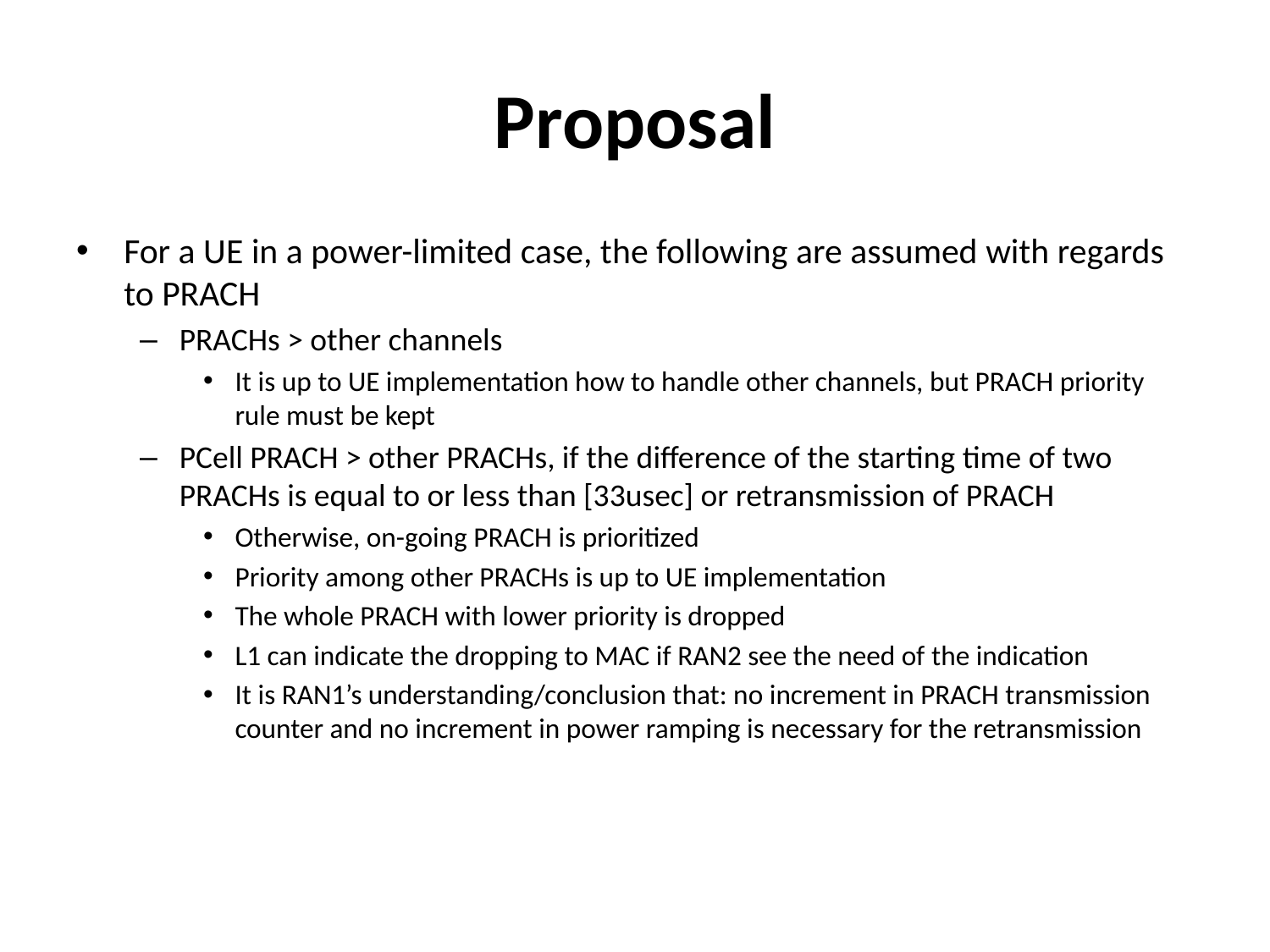

# Proposal
For a UE in a power-limited case, the following are assumed with regards to PRACH
PRACHs > other channels
It is up to UE implementation how to handle other channels, but PRACH priority rule must be kept
PCell PRACH > other PRACHs, if the difference of the starting time of two PRACHs is equal to or less than [33usec] or retransmission of PRACH
Otherwise, on-going PRACH is prioritized
Priority among other PRACHs is up to UE implementation
The whole PRACH with lower priority is dropped
L1 can indicate the dropping to MAC if RAN2 see the need of the indication
It is RAN1’s understanding/conclusion that: no increment in PRACH transmission counter and no increment in power ramping is necessary for the retransmission